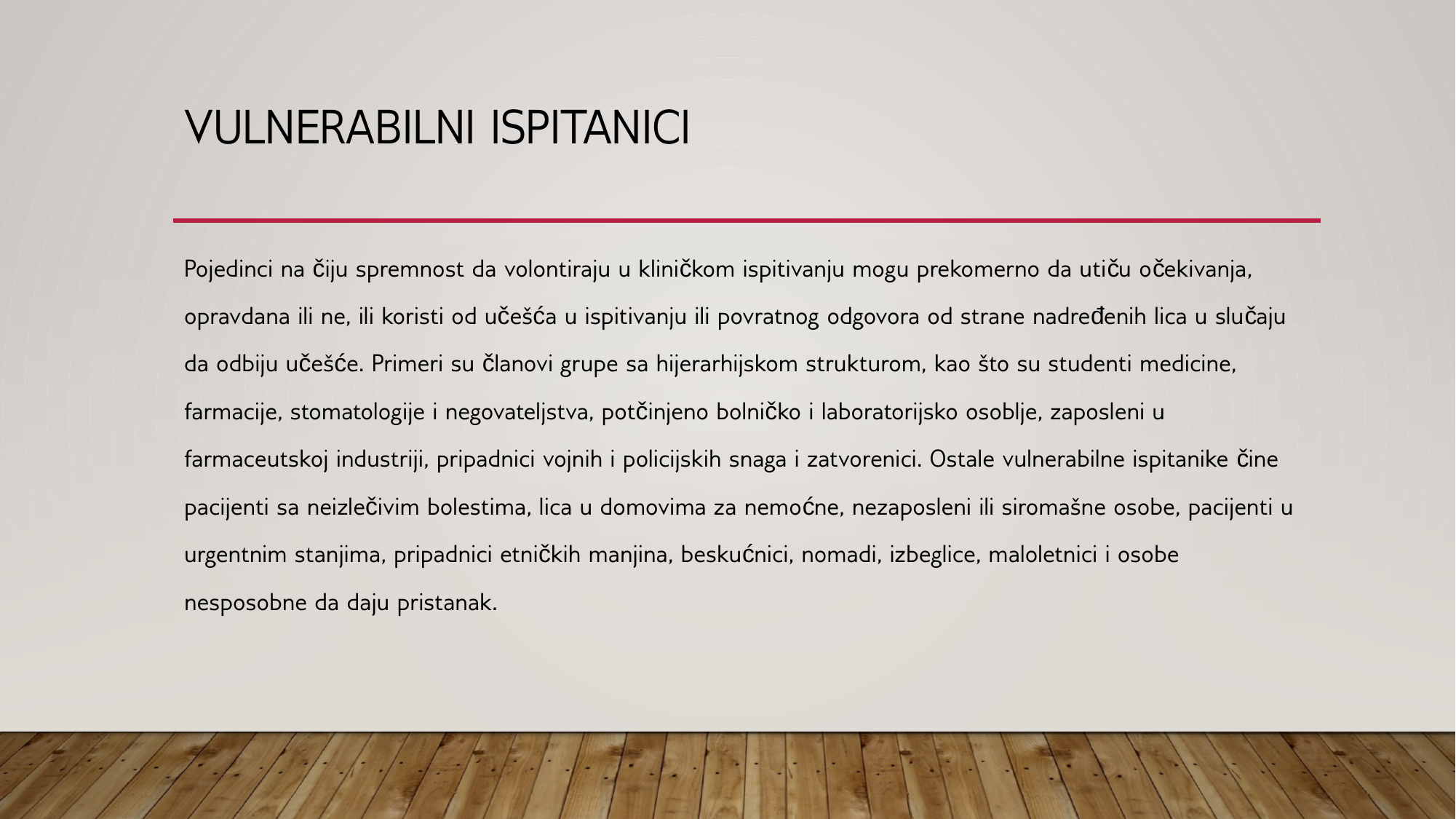

# Vulnerabilni ispitanici
Pojedinci na čiju spremnost da volontiraju u kliničkom ispitivanju mogu prekomerno da utiču očekivanja,
opravdana ili ne, ili koristi od učešća u ispitivanju ili povratnog odgovora od strane nadređenih lica u slučaju
da odbiju učešće. Primeri su članovi grupe sa hijerarhijskom strukturom, kao što su studenti medicine,
farmacije, stomatologije i negovateljstva, potčinjeno bolničko i laboratorijsko osoblje, zaposleni u
farmaceutskoj industriji, pripadnici vojnih i policijskih snaga i zatvorenici. Ostale vulnerabilne ispitanike čine
pacijenti sa neizlečivim bolestima, lica u domovima za nemoćne, nezaposleni ili siromašne osobe, pacijenti u
urgentnim stanjima, pripadnici etničkih manjina, beskućnici, nomadi, izbeglice, maloletnici i osobe
nesposobne da daju pristanak.